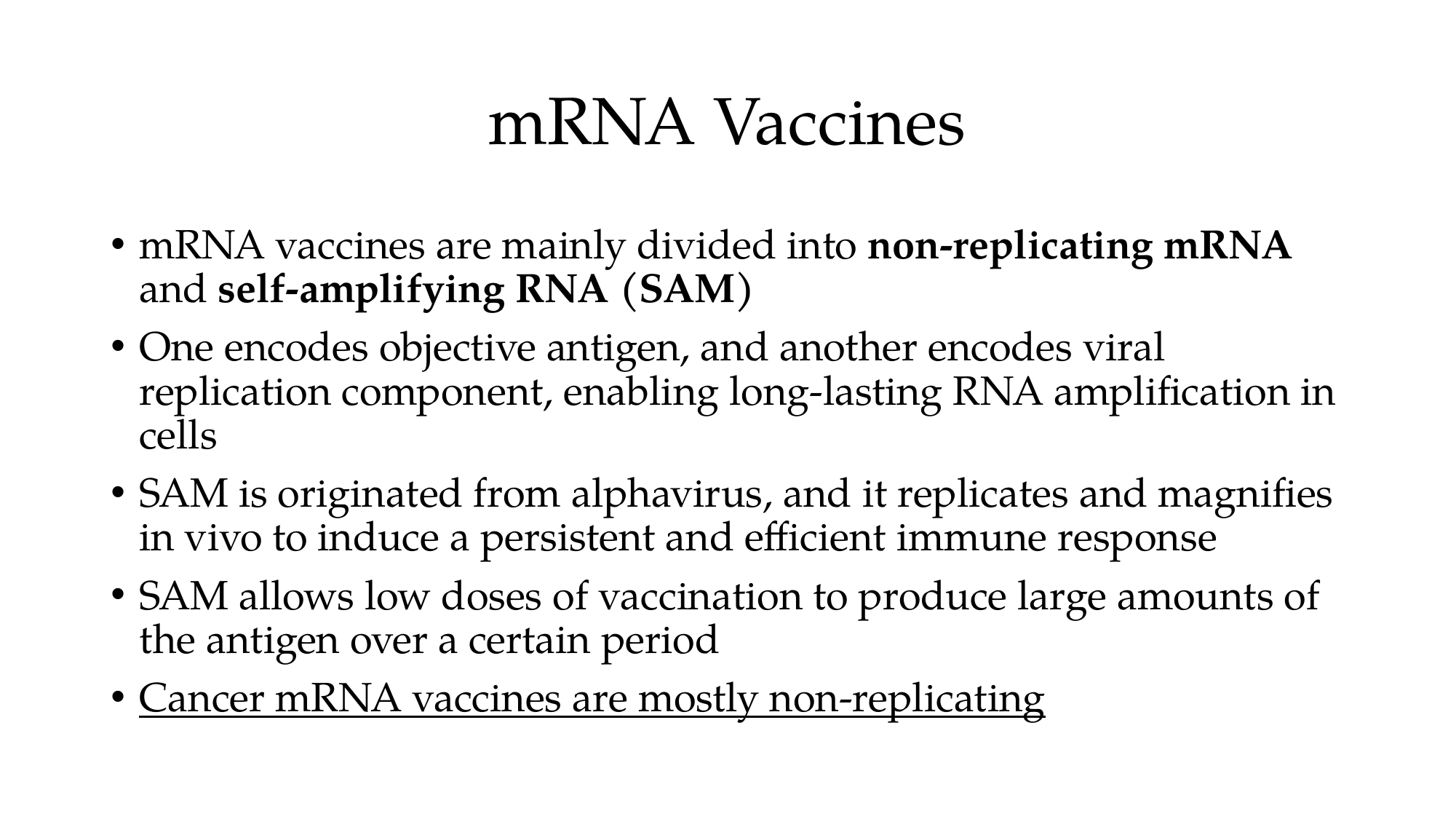

# mRNA Vaccines
mRNA vaccines are mainly divided into non-replicating mRNA and self-amplifying RNA (SAM)
One encodes objective antigen, and another encodes viral replication component, enabling long-lasting RNA amplification in cells
SAM is originated from alphavirus, and it replicates and magnifies in vivo to induce a persistent and efficient immune response
SAM allows low doses of vaccination to produce large amounts of the antigen over a certain period
Cancer mRNA vaccines are mostly non-replicating